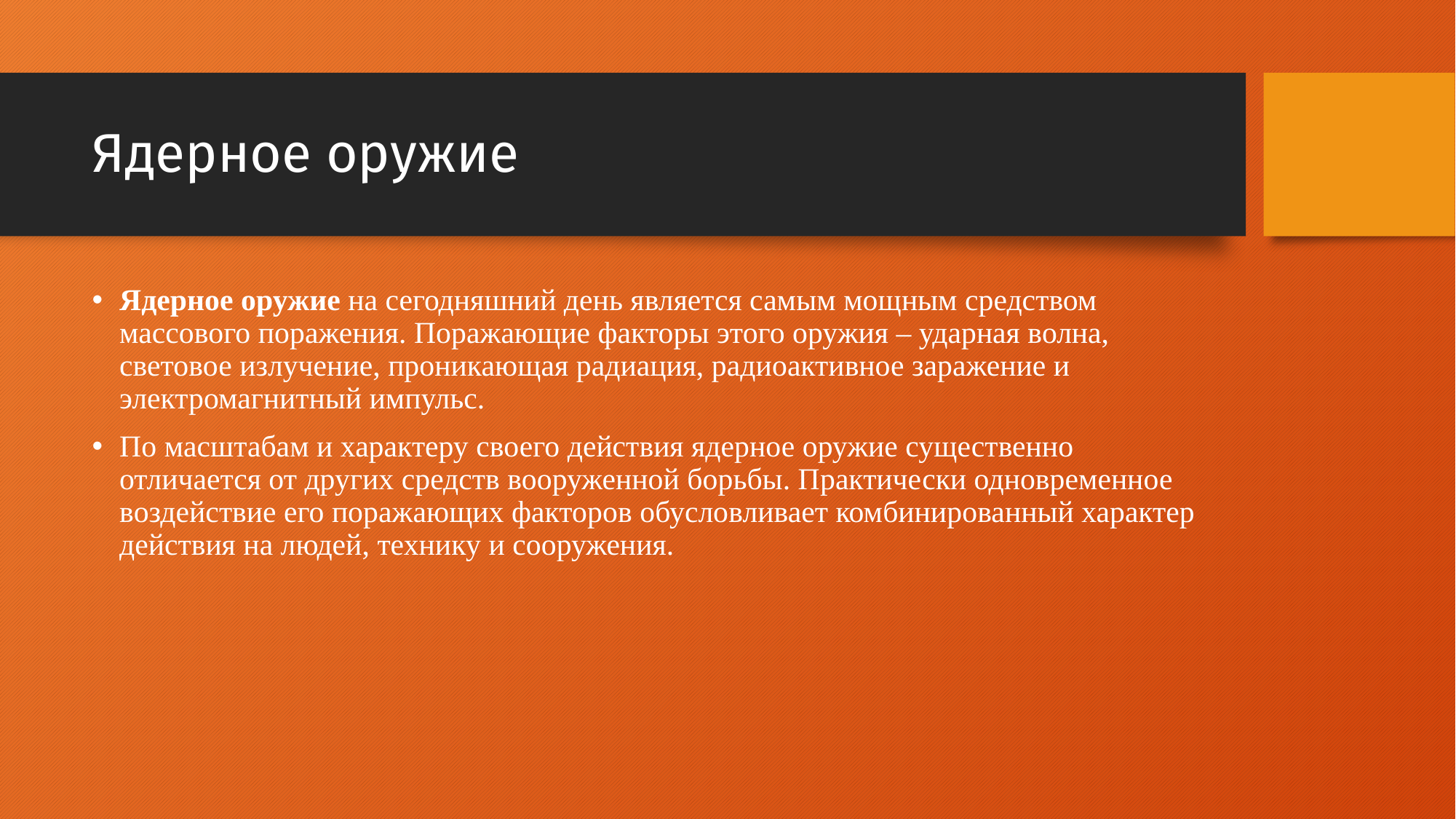

# Ядерное оружие
Ядерное оружие на сегодняшний день является самым мощным средством массового поражения. Поражающие факторы этого оружия – ударная волна, световое излучение, проникающая радиация, радиоактивное заражение и электромагнитный импульс.
По масштабам и характеру своего действия ядерное оружие существенно отличается от других средств вооруженной борьбы. Практически одновременное воздействие его поражающих факторов обусловливает комбинированный характер действия на людей, технику и сооружения.